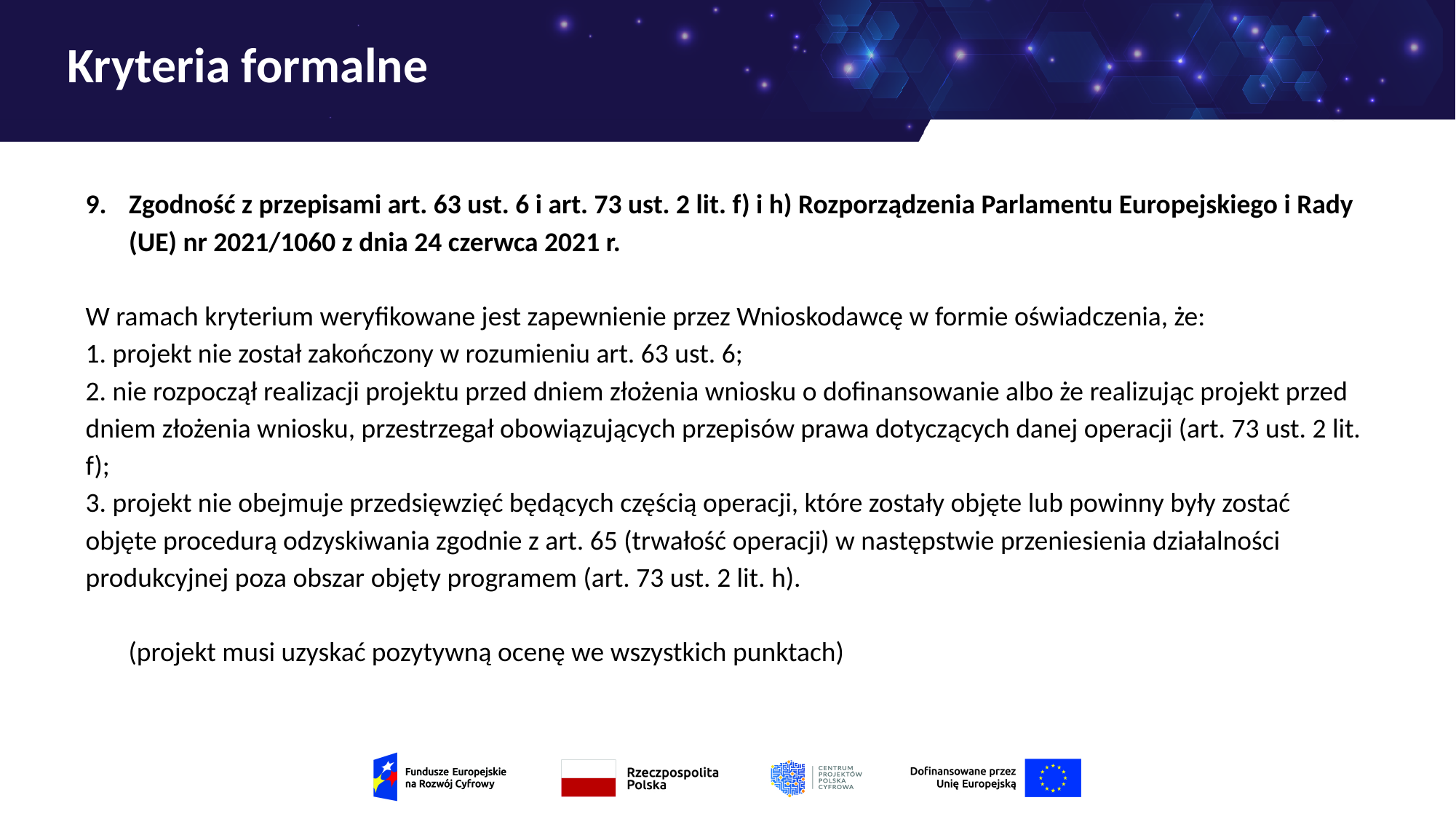

# Kryteria formalne
Zgodność z przepisami art. 63 ust. 6 i art. 73 ust. 2 lit. f) i h) Rozporządzenia Parlamentu Europejskiego i Rady (UE) nr 2021/1060 z dnia 24 czerwca 2021 r.

W ramach kryterium weryfikowane jest zapewnienie przez Wnioskodawcę w formie oświadczenia, że:
1. projekt nie został zakończony w rozumieniu art. 63 ust. 6;
2. nie rozpoczął realizacji projektu przed dniem złożenia wniosku o dofinansowanie albo że realizując projekt przed dniem złożenia wniosku, przestrzegał obowiązujących przepisów prawa dotyczących danej operacji (art. 73 ust. 2 lit. f);
3. projekt nie obejmuje przedsięwzięć będących częścią operacji, które zostały objęte lub powinny były zostać objęte procedurą odzyskiwania zgodnie z art. 65 (trwałość operacji) w następstwie przeniesienia działalności produkcyjnej poza obszar objęty programem (art. 73 ust. 2 lit. h).

(projekt musi uzyskać pozytywną ocenę we wszystkich punktach)